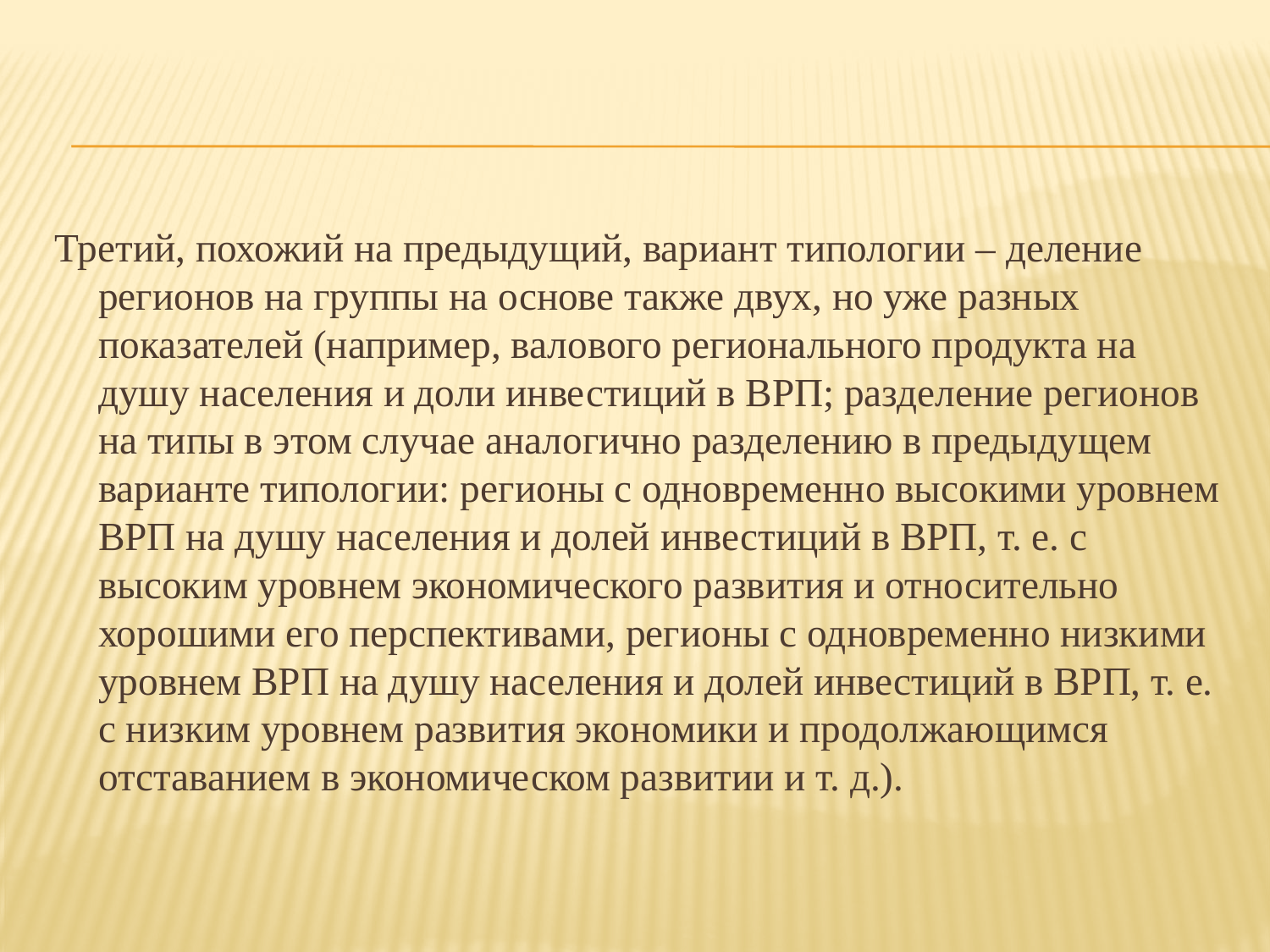

Третий, похожий на предыдущий, вариант типологии – деление регионов на группы на основе также двух, но уже разных показателей (например, валового регионального продукта на душу населения и доли инвестиций в ВРП; разделение регионов на типы в этом случае аналогично разделению в предыдущем варианте типологии: регионы с одновременно высокими уровнем ВРП на душу населения и долей инвестиций в ВРП, т. е. с высоким уровнем экономического развития и относительно хорошими его перспективами, регионы с одновременно низкими уровнем ВРП на душу населения и долей инвестиций в ВРП, т. е. с низким уровнем развития экономики и продолжающимся отставанием в экономическом развитии и т. д.).